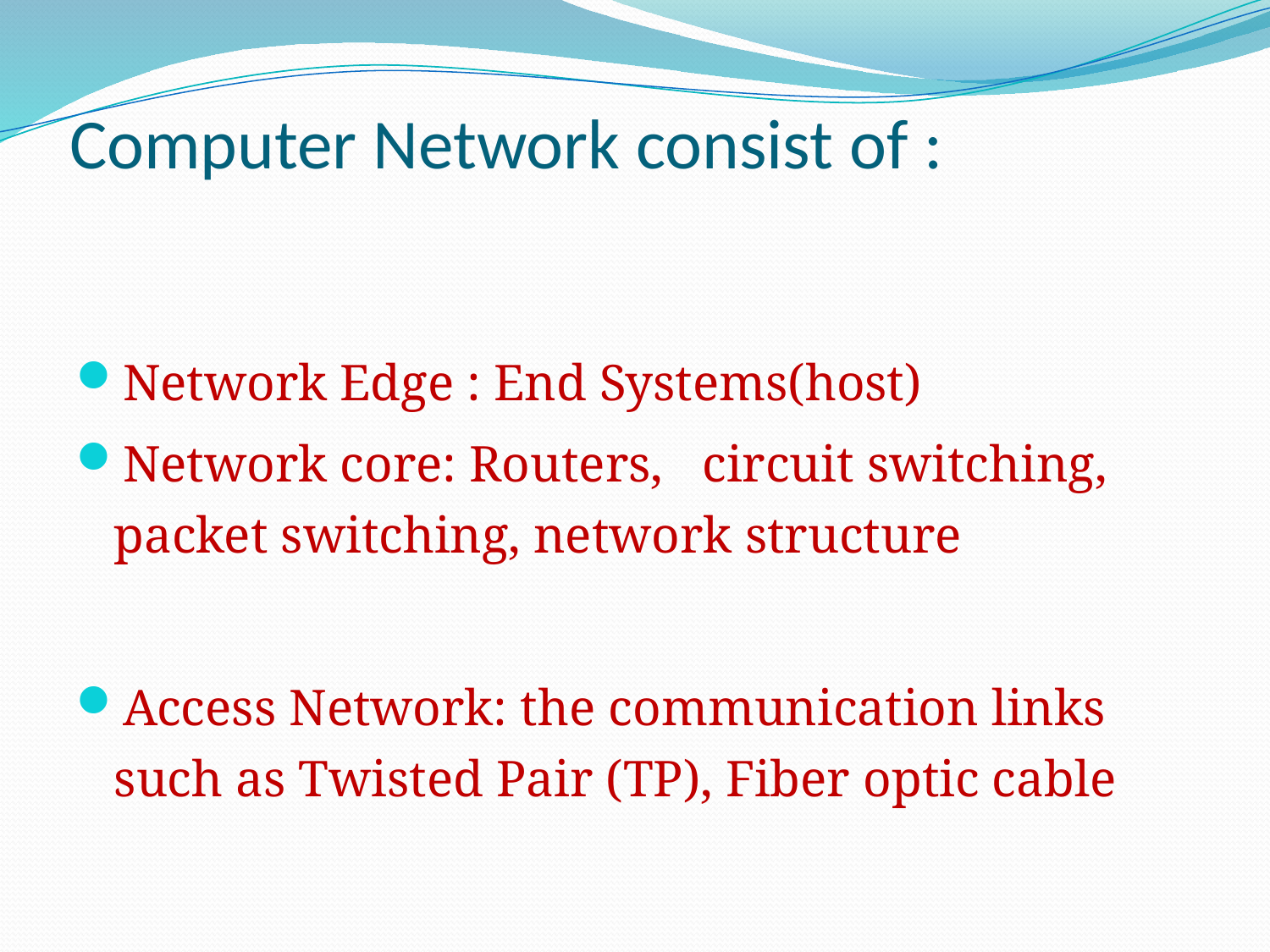

# Computer Network consist of :

Network Edge : End Systems(host)
Network core: Routers,   circuit switching, packet switching, network structure

Access Network: the communication links  such as Twisted Pair (TP), Fiber optic cable